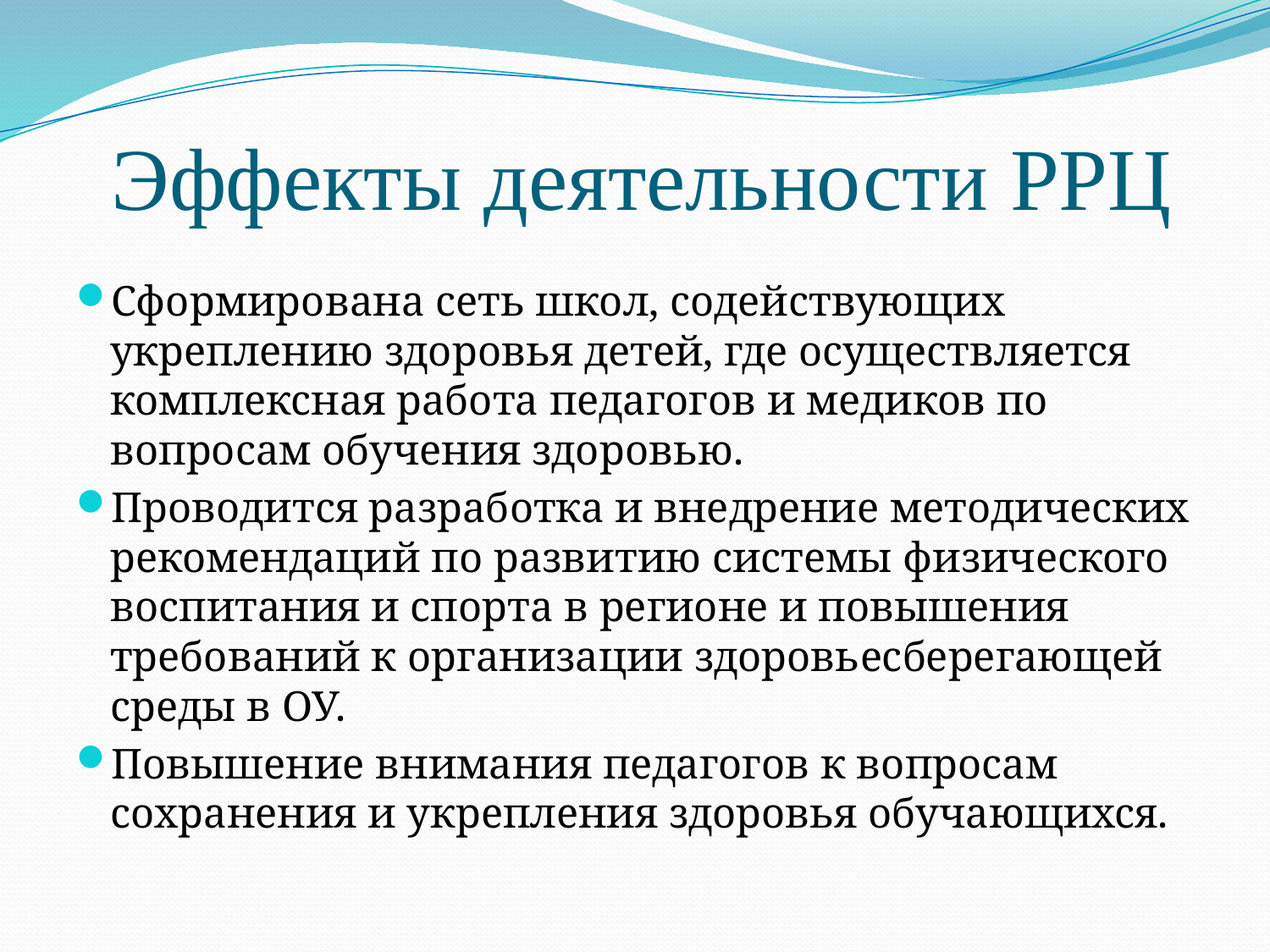

# Эффекты деятельности РРЦ
Сформирована сеть школ, содействующих  укреплению здоровья детей, где осуществляется комплексная работа педагогов и медиков по вопросам обучения здоровью.
Проводится разработка и внедрение методических рекомендаций по развитию системы физического воспитания и спорта в регионе и повышения требований к организации здоровьесберегающей среды в ОУ.
Повышение внимания педагогов к вопросам сохранения и укрепления здоровья обучающихся.